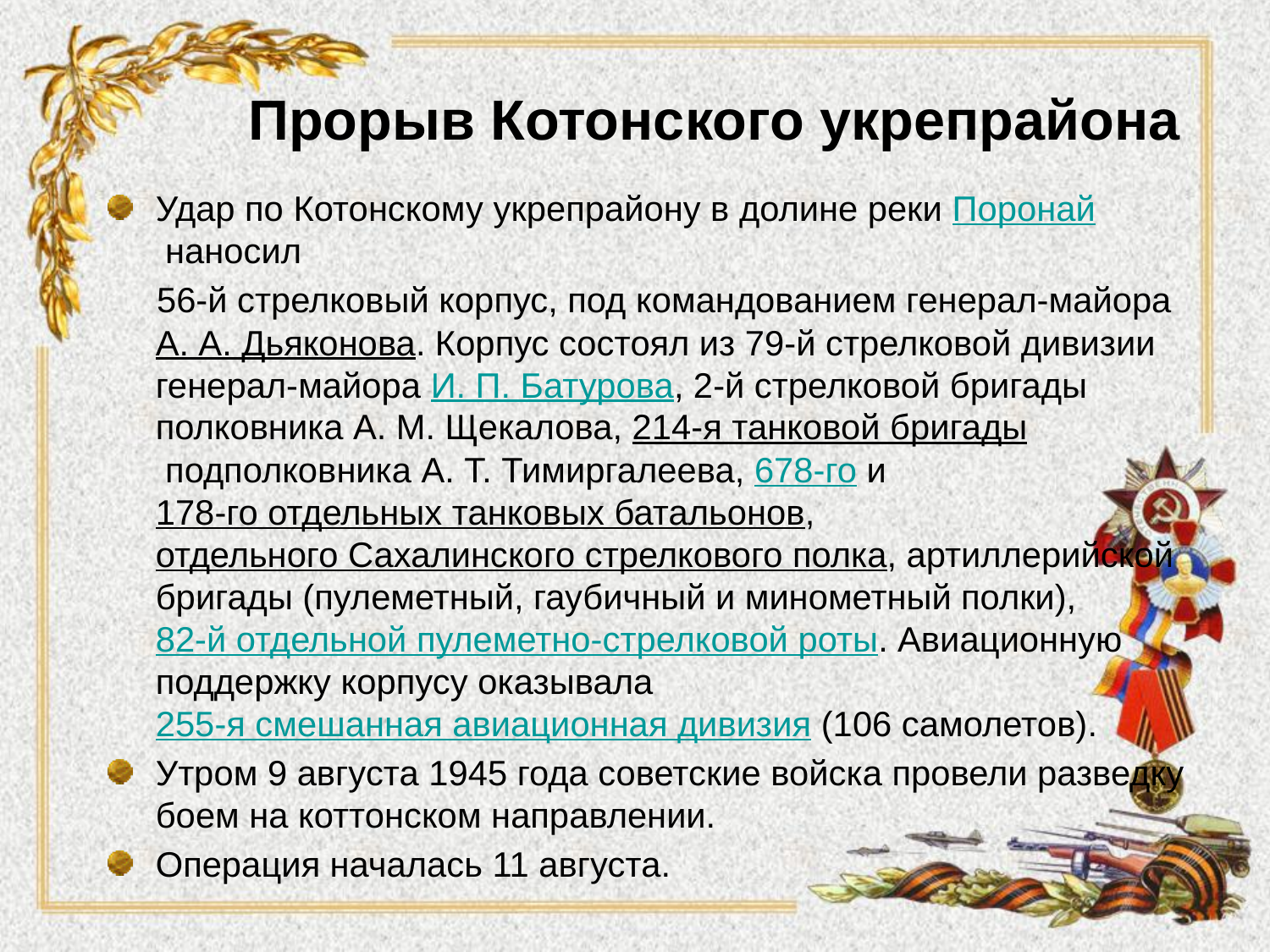

# Прорыв Котонского укрепрайона
Удар по Котонскому укрепрайону в долине реки Поронай наносил
     56-й стрелковый корпус, под командованием генерал-майора А. А. Дьяконова. Корпус состоял из 79-й стрелковой дивизии генерал-майора И. П. Батурова, 2-й стрелковой бригады полковника А. М. Щекалова, 214-я танковой бригады подполковника А. Т. Тимиргалеева, 678-го и 178-го отдельных танковых батальонов, отдельного Сахалинского стрелкового полка, артиллерийской бригады (пулеметный, гаубичный и минометный полки), 82-й отдельной пулеметно-стрелковой роты. Авиационную поддержку корпусу оказывала 255-я смешанная авиационная дивизия (106 самолетов).
Утром 9 августа 1945 года советские войска провели разведку боем на коттонском направлении.
Операция началась 11 августа.